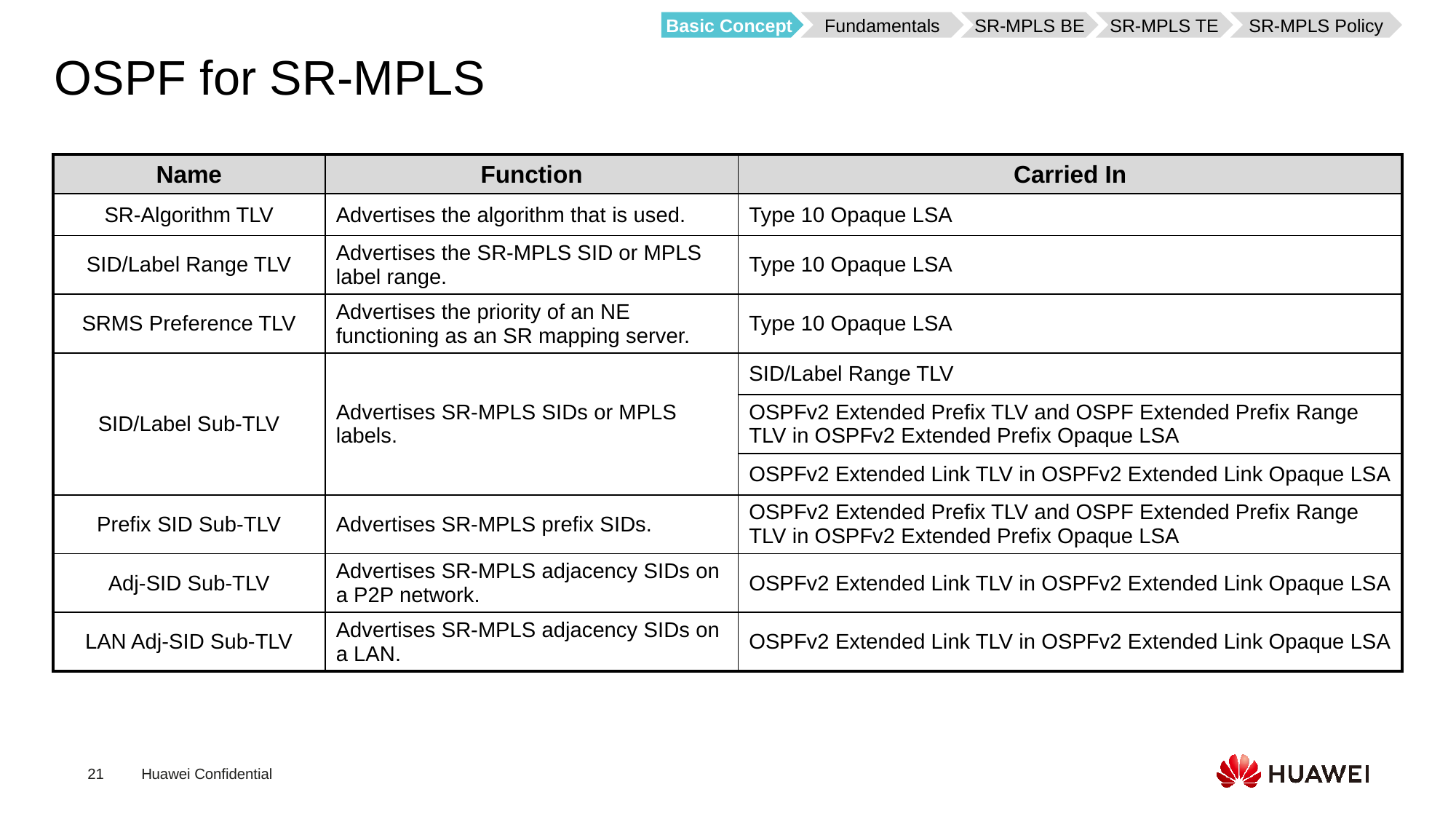

Basic Concept
Fundamentals
SR-MPLS BE
SR-MPLS TE
SR-MPLS Policy
# OSPF for SR-MPLS
| Name | Function | Carried In |
| --- | --- | --- |
| SR-Algorithm TLV | Advertises the algorithm that is used. | Type 10 Opaque LSA |
| SID/Label Range TLV | Advertises the SR-MPLS SID or MPLS label range. | Type 10 Opaque LSA |
| SRMS Preference TLV | Advertises the priority of an NE functioning as an SR mapping server. | Type 10 Opaque LSA |
| SID/Label Sub-TLV | Advertises SR-MPLS SIDs or MPLS labels. | SID/Label Range TLV |
|  |  | OSPFv2 Extended Prefix TLV and OSPF Extended Prefix Range TLV in OSPFv2 Extended Prefix Opaque LSA |
|  |  | OSPFv2 Extended Link TLV in OSPFv2 Extended Link Opaque LSA |
| Prefix SID Sub-TLV | Advertises SR-MPLS prefix SIDs. | OSPFv2 Extended Prefix TLV and OSPF Extended Prefix Range TLV in OSPFv2 Extended Prefix Opaque LSA |
| Adj-SID Sub-TLV | Advertises SR-MPLS adjacency SIDs on a P2P network. | OSPFv2 Extended Link TLV in OSPFv2 Extended Link Opaque LSA |
| LAN Adj-SID Sub-TLV | Advertises SR-MPLS adjacency SIDs on a LAN. | OSPFv2 Extended Link TLV in OSPFv2 Extended Link Opaque LSA |